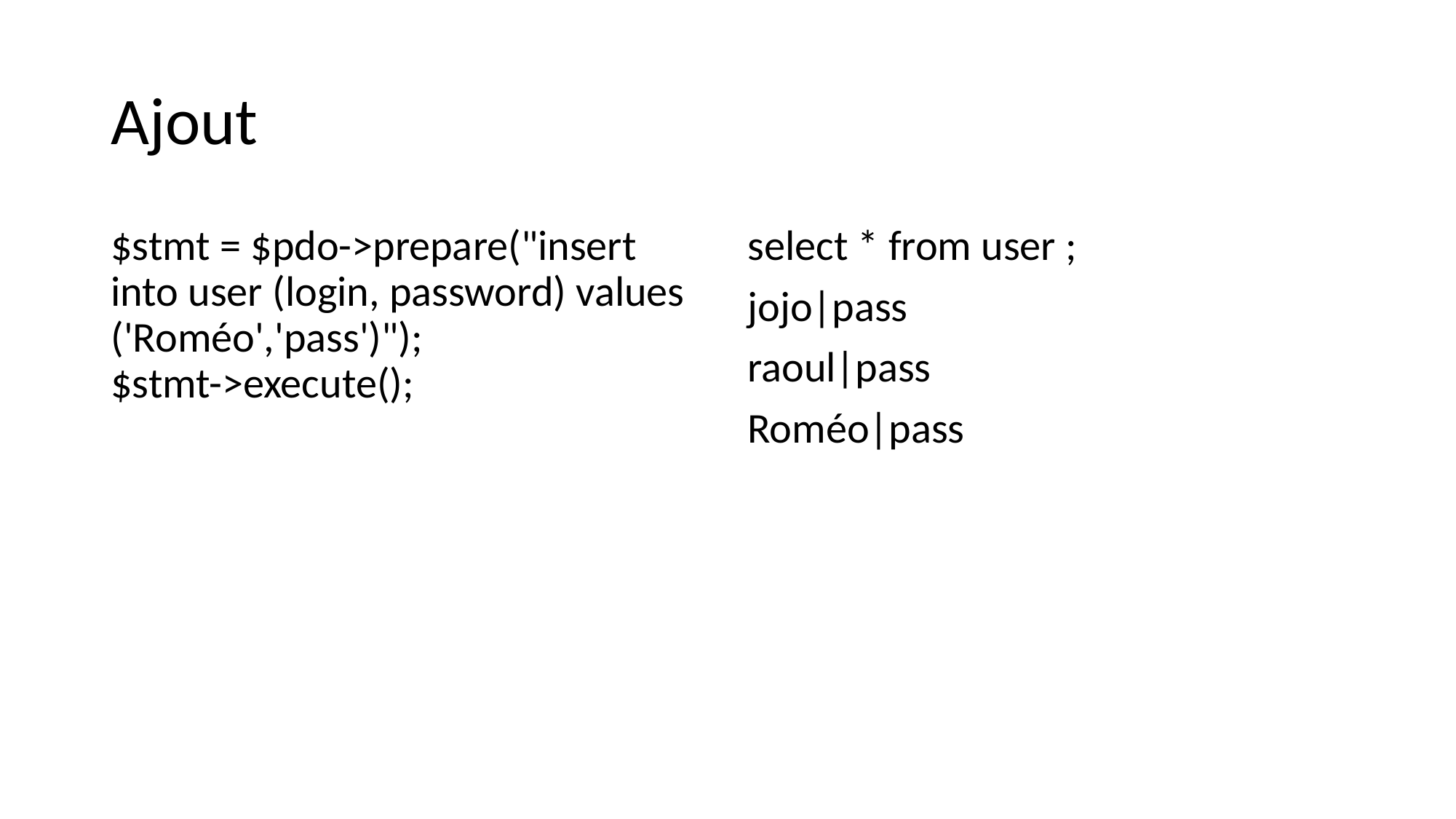

# Ajout
$stmt = $pdo->prepare("insert into user (login, password) values ('Roméo','pass')");
$stmt->execute();
select * from user ;
jojo|pass
raoul|pass
Roméo|pass